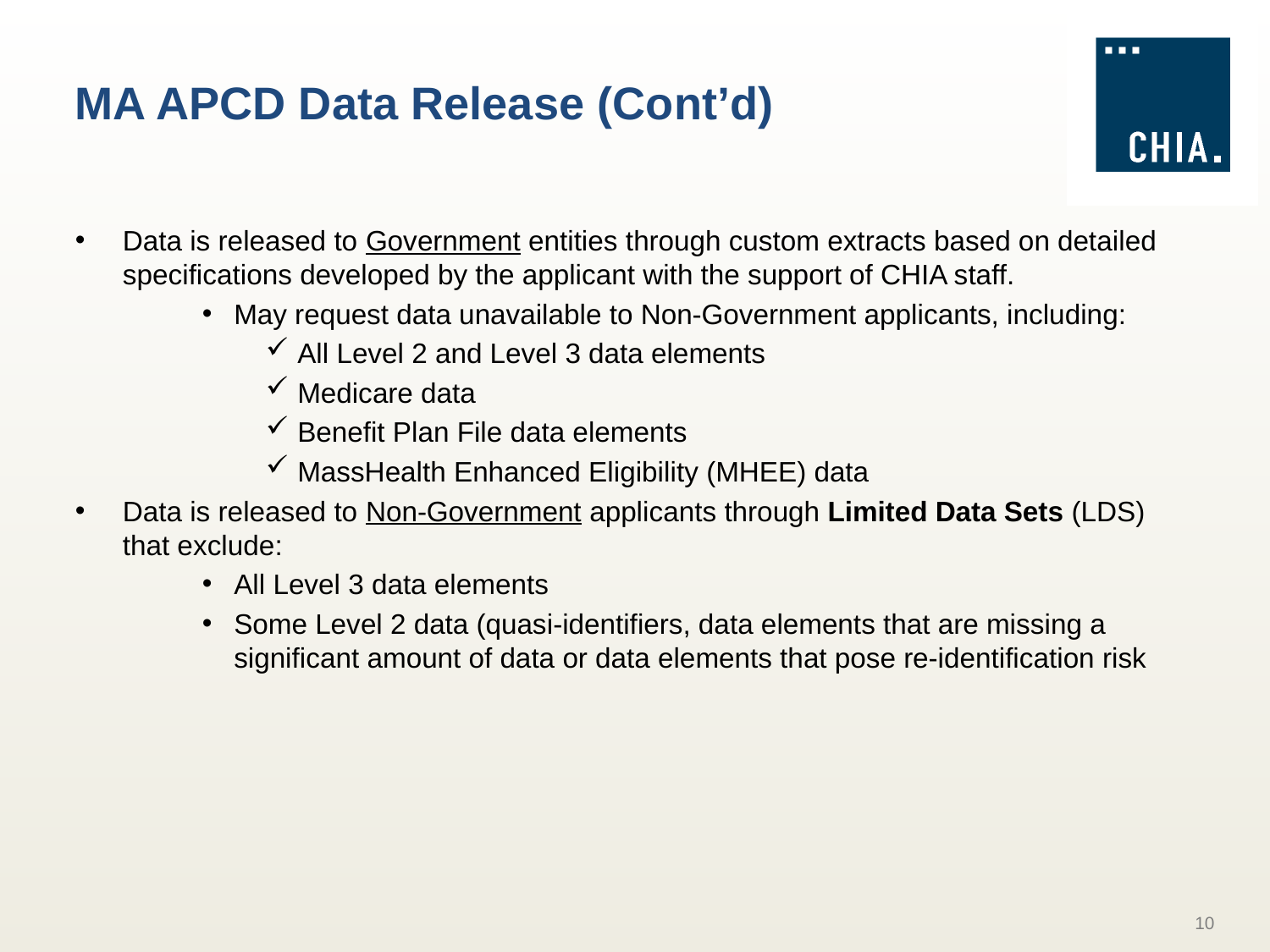

# MA APCD Data Release (Cont’d)
Data is released to Government entities through custom extracts based on detailed specifications developed by the applicant with the support of CHIA staff.
May request data unavailable to Non-Government applicants, including:
All Level 2 and Level 3 data elements
Medicare data
Benefit Plan File data elements
MassHealth Enhanced Eligibility (MHEE) data
Data is released to Non-Government applicants through Limited Data Sets (LDS) that exclude:
All Level 3 data elements
Some Level 2 data (quasi-identifiers, data elements that are missing a significant amount of data or data elements that pose re-identification risk

10